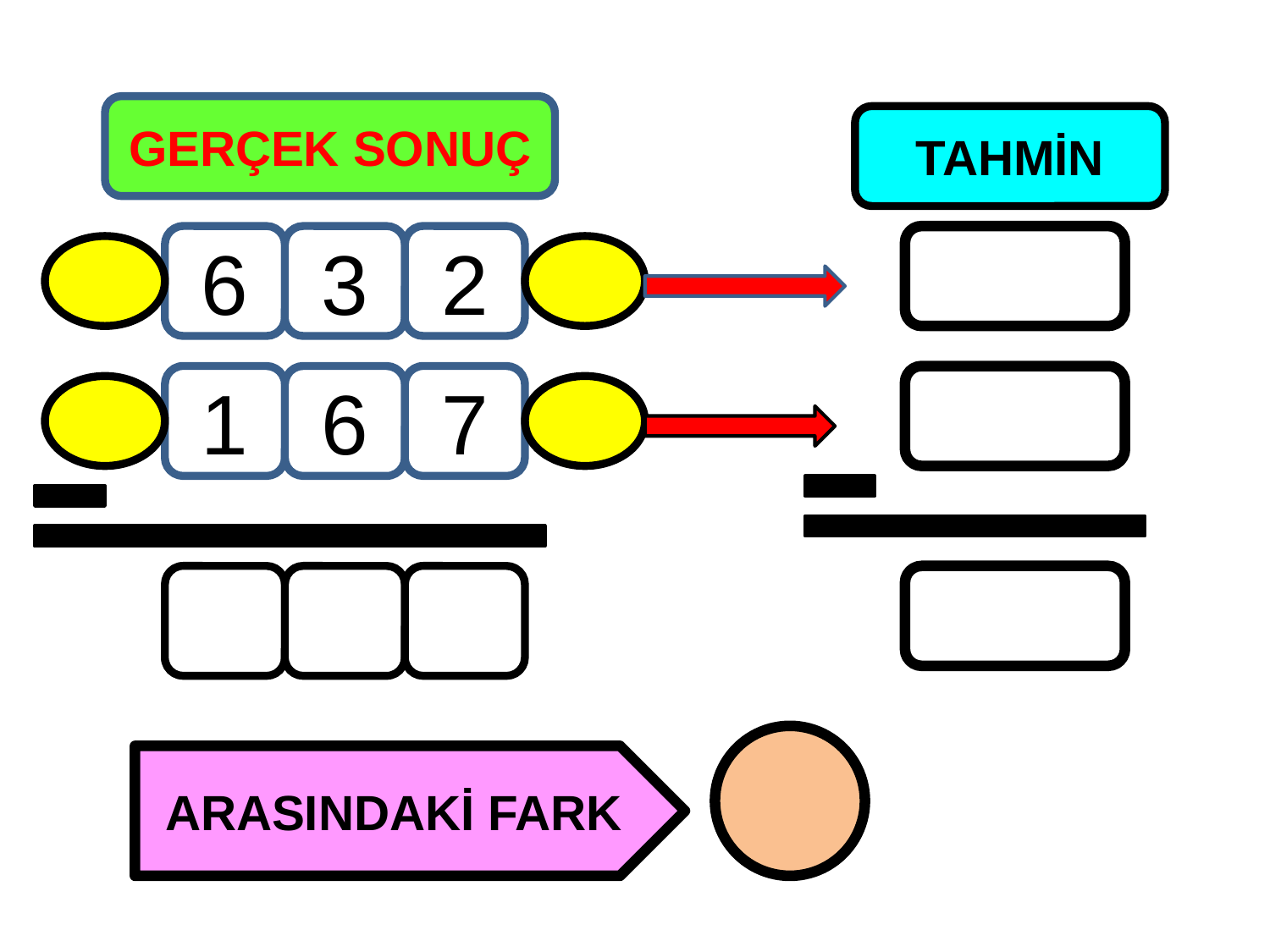

GERÇEK SONUÇ
TAHMİN
6
3
2

1
6
7

ARASINDAKİ FARK